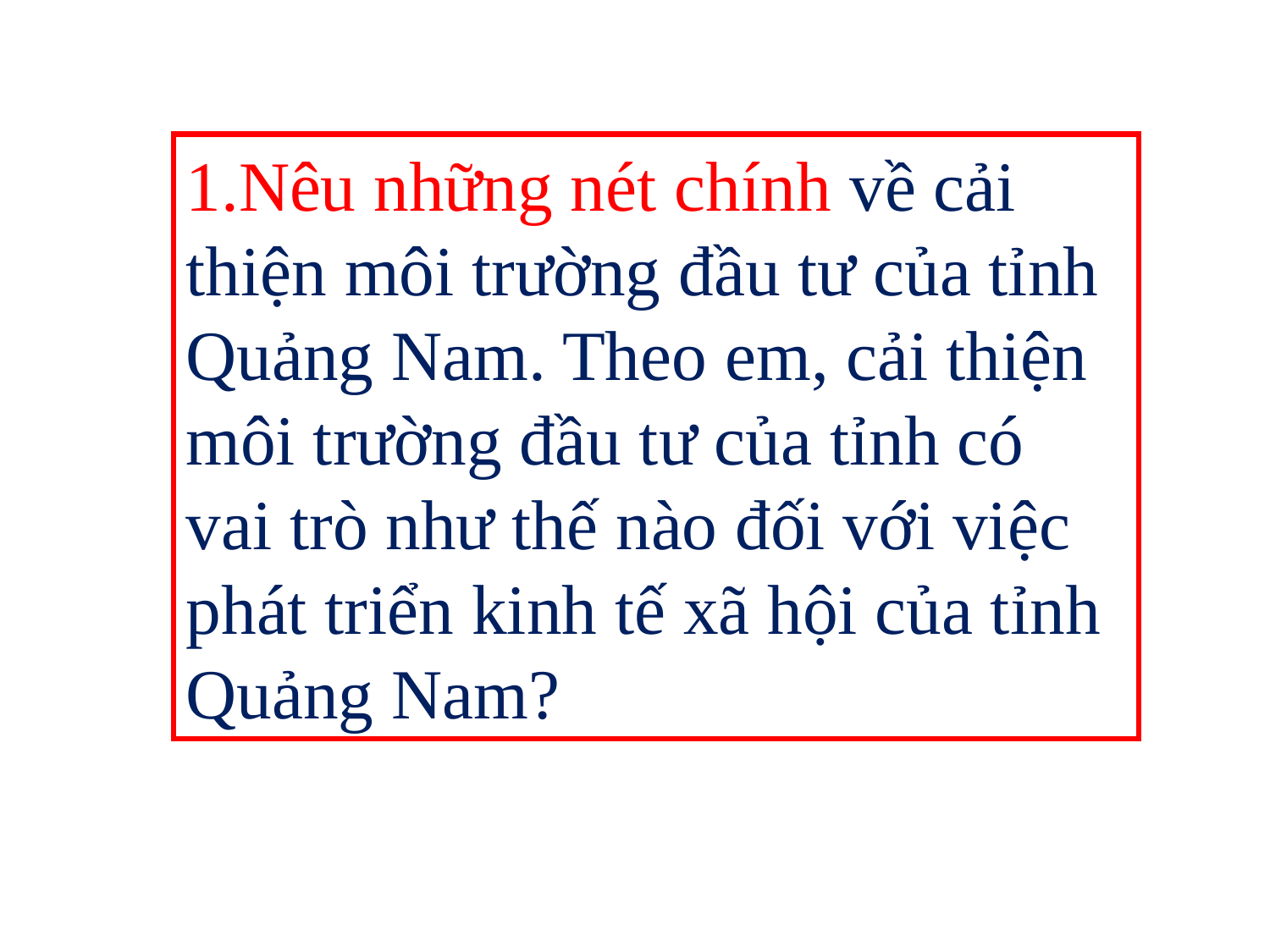

1.Nêu những nét chính về cải thiện môi trường đầu tư của tỉnh Quảng Nam. Theo em, cải thiện môi trường đầu tư của tỉnh có vai trò như thế nào đối với việc phát triển kinh tế xã hội của tỉnh Quảng Nam?